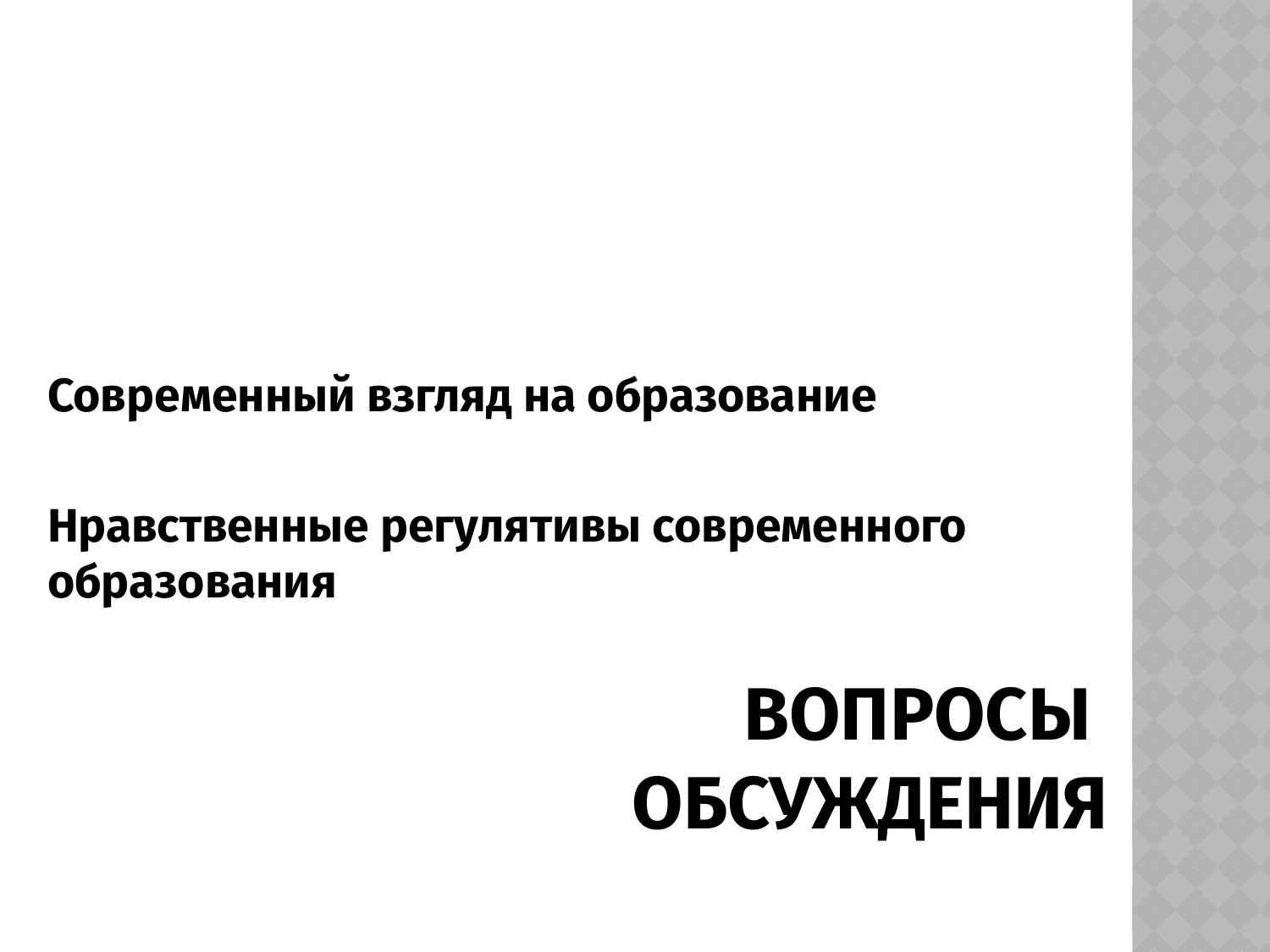

Современный взгляд на образование

Нравственные регулятивы современного образования

# вопросы обсуждения